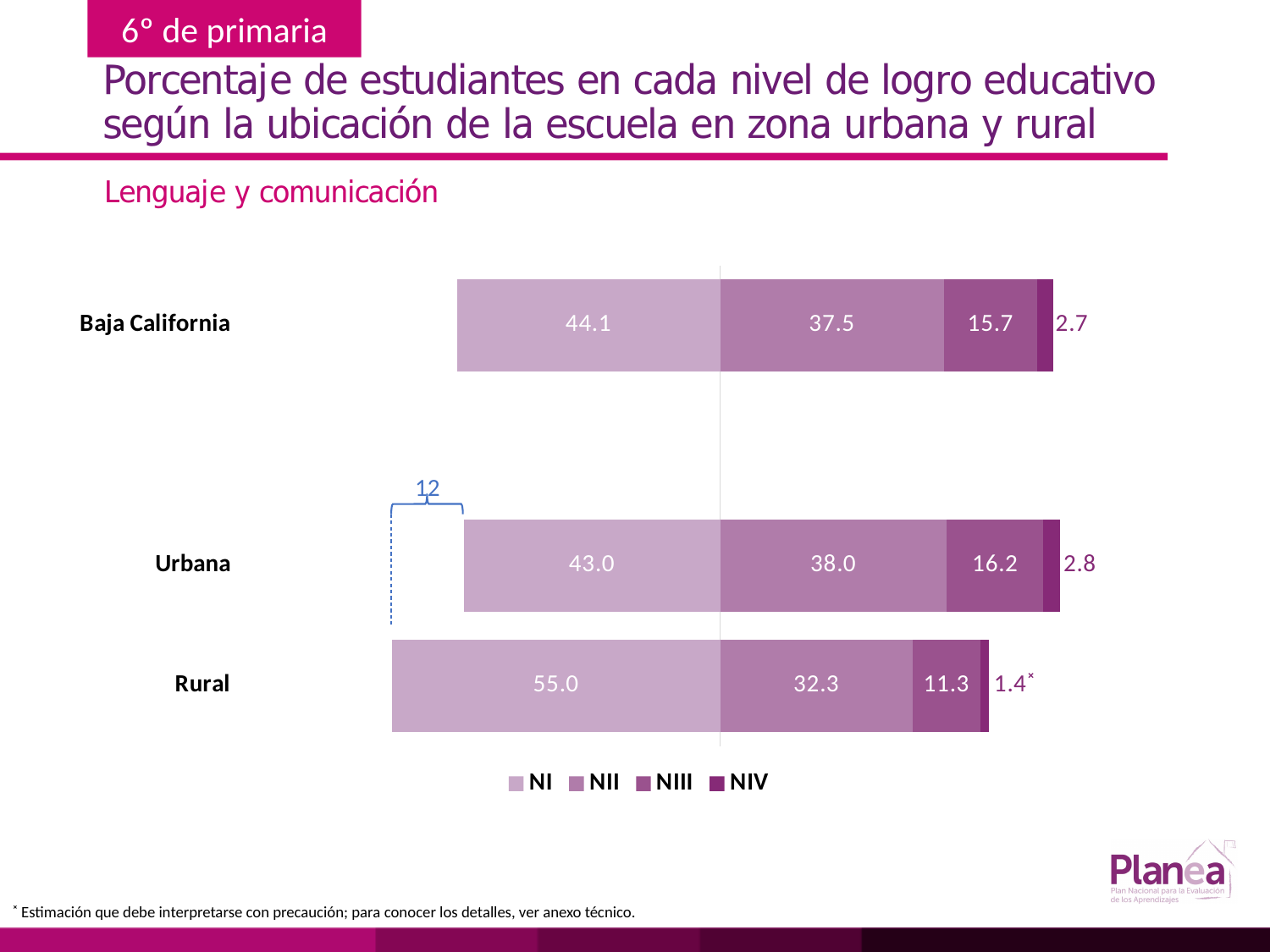

# Porcentaje de estudiantes en cada nivel de logro educativo según la ubicación de la escuela en zona urbana y rural

Lenguaje y comunicación

### Chart

| Category |  |  |  |  |
|---|---|---|---|---|
| Rural | -55.0 | 32.3 | 11.3 | 1.4 |
| Urbana | -43.0 | 38.0 | 16.2 | 2.8 |
|  | None | None | None | None |
| Baja California | -44.1 | 37.5 | 15.7 | 2.7 |
12
˟ Estimación que debe interpretarse con precaución; para conocer los detalles, ver anexo técnico.